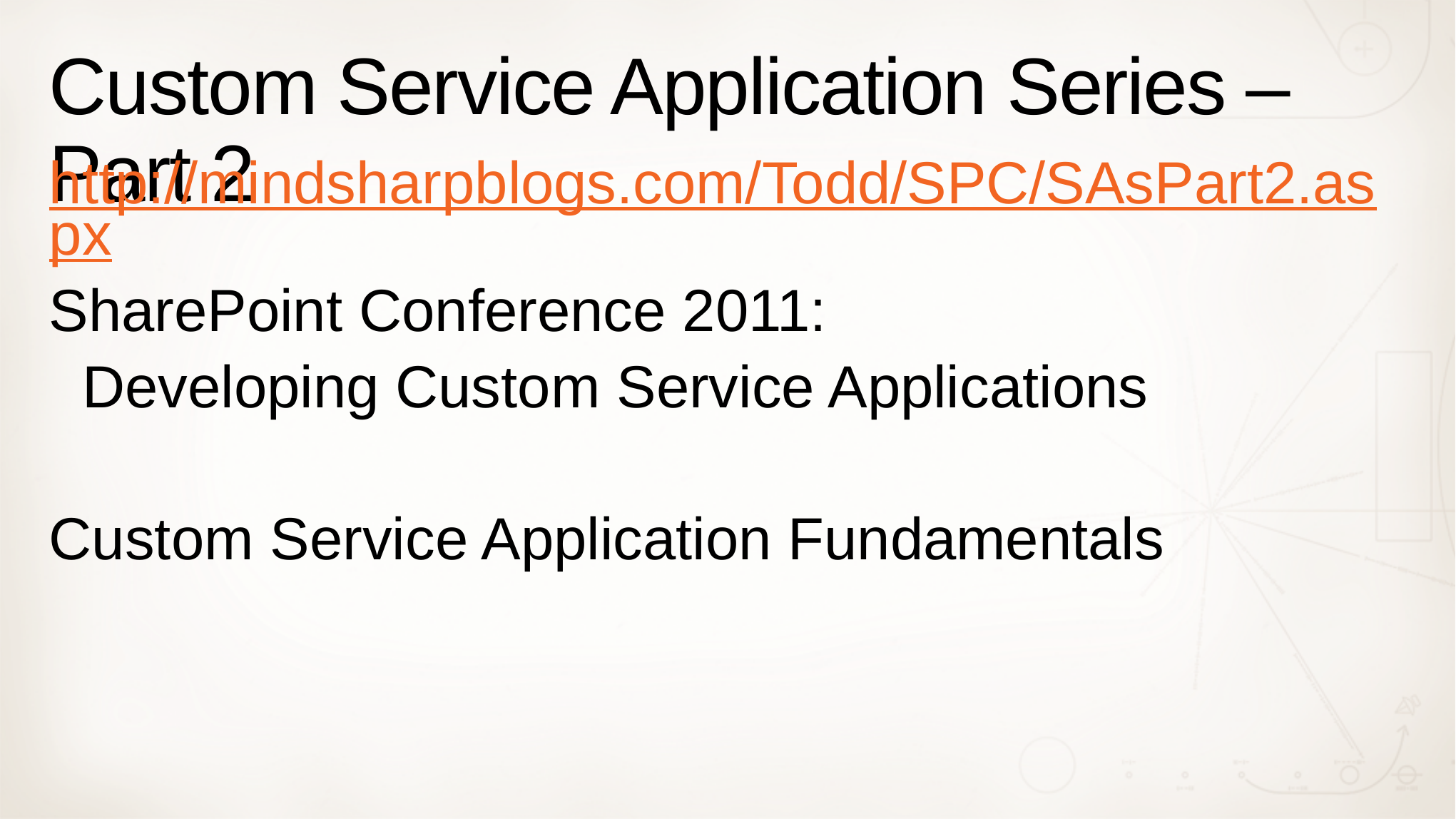

# Custom Service Application Series – Part 2
http://mindsharpblogs.com/Todd/SPC/SAsPart2.aspx
SharePoint Conference 2011:
  Developing Custom Service Applications

Custom Service Application Fundamentals